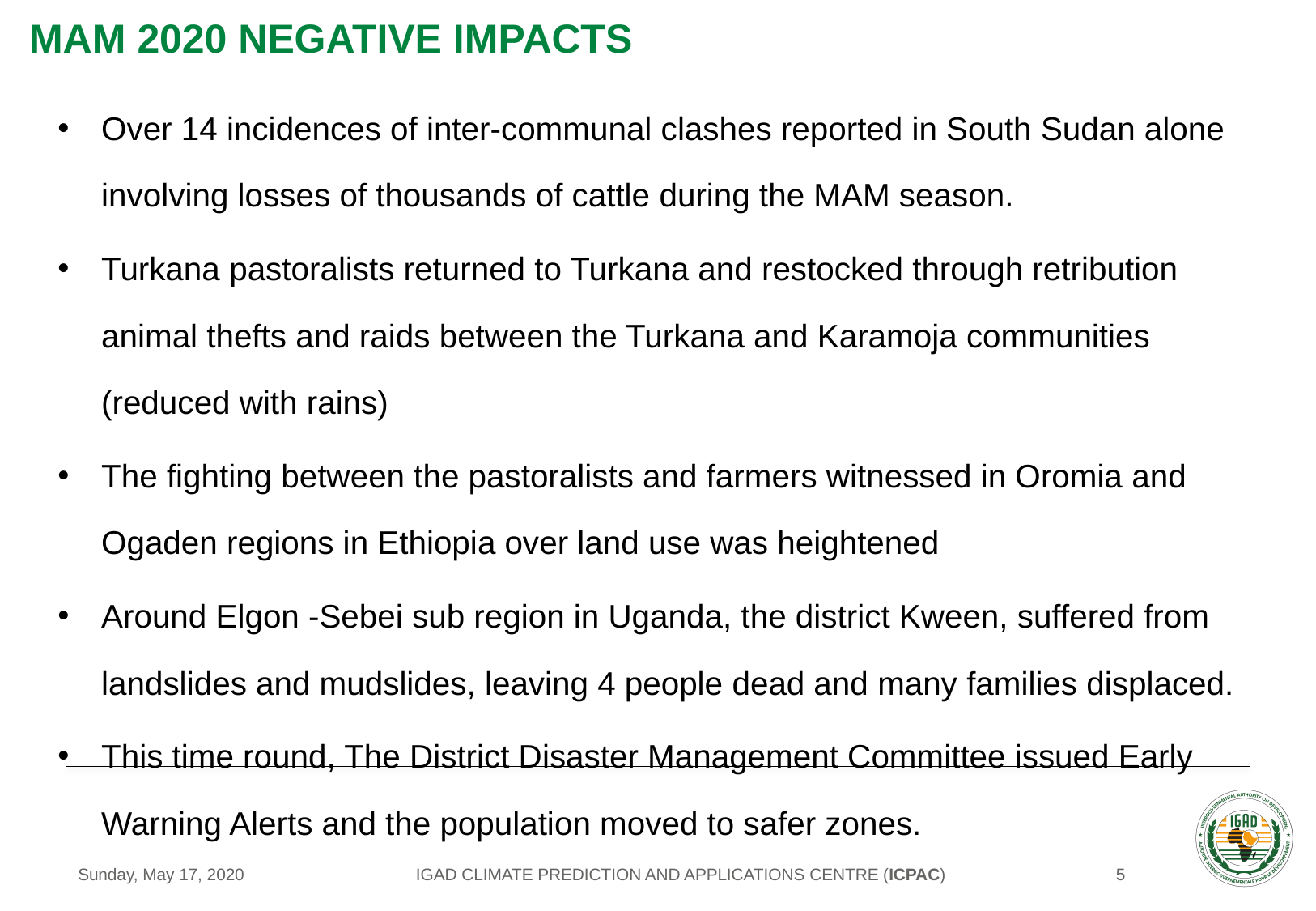

# MAM 2020 NEGATIVE IMPACTS
Over 14 incidences of inter-communal clashes reported in South Sudan alone involving losses of thousands of cattle during the MAM season.
Turkana pastoralists returned to Turkana and restocked through retribution animal thefts and raids between the Turkana and Karamoja communities (reduced with rains)
The fighting between the pastoralists and farmers witnessed in Oromia and Ogaden regions in Ethiopia over land use was heightened
Around Elgon -Sebei sub region in Uganda, the district Kween, suffered from landslides and mudslides, leaving 4 people dead and many families displaced.
This time round, The District Disaster Management Committee issued Early Warning Alerts and the population moved to safer zones.

IGAD CLIMATE PREDICTION AND APPLICATIONS CENTRE (ICPAC)
Sunday, May 17, 2020
5